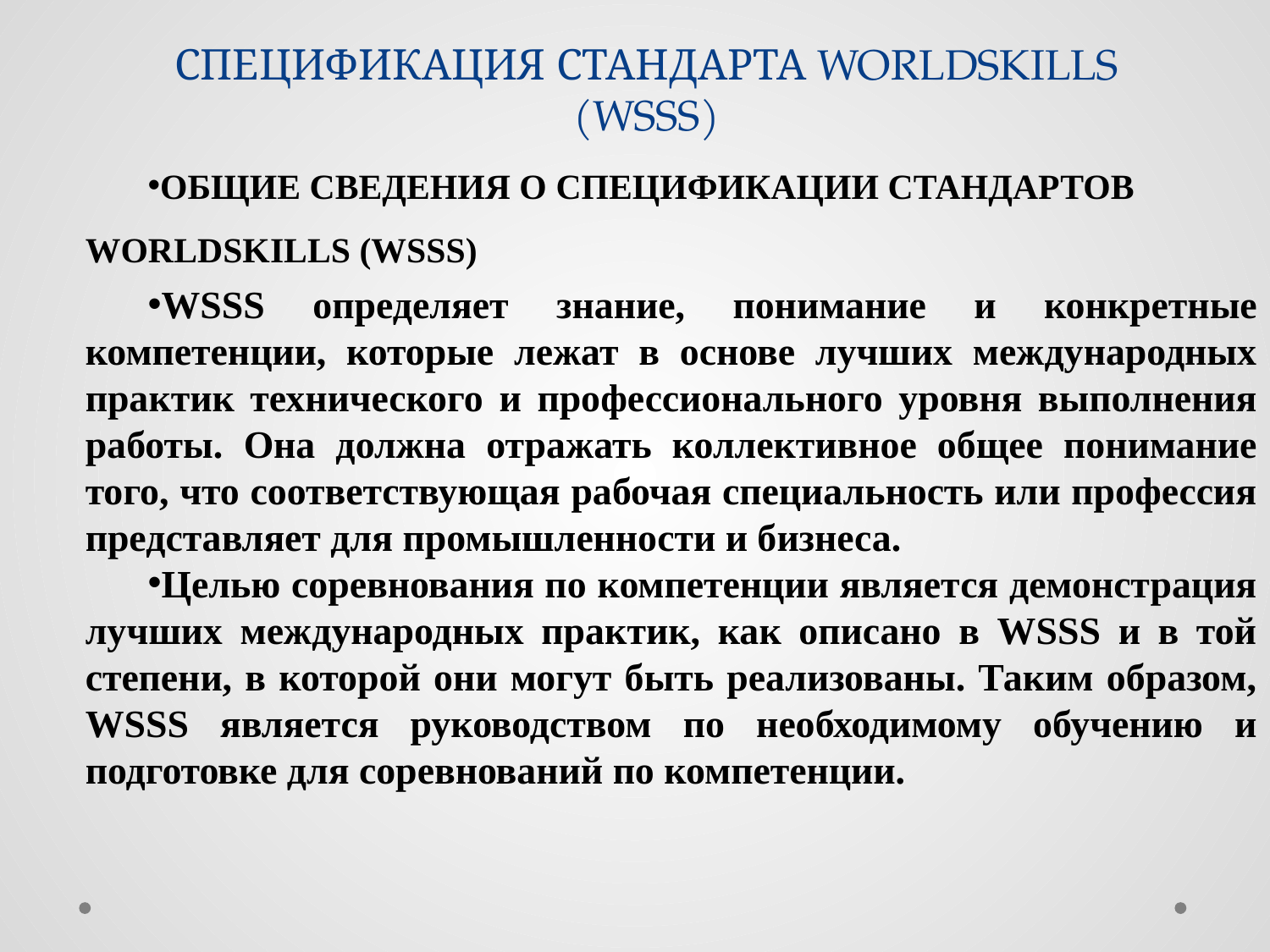

# СПЕЦИФИКАЦИЯ СТАНДАРТА WORLDSKILLS (WSSS)
ОБЩИЕ СВЕДЕНИЯ О СПЕЦИФИКАЦИИ СТАНДАРТОВ WORLDSKILLS (WSSS)
WSSS определяет знание, понимание и конкретные компетенции, которые лежат в основе лучших международных практик технического и профессионального уровня выполнения работы. Она должна отражать коллективное общее понимание того, что соответствующая рабочая специальность или профессия представляет для промышленности и бизнеса.
Целью соревнования по компетенции является демонстрация лучших международных практик, как описано в WSSS и в той степени, в которой они могут быть реализованы. Таким образом, WSSS является руководством по необходимому обучению и подготовке для соревнований по компетенции.